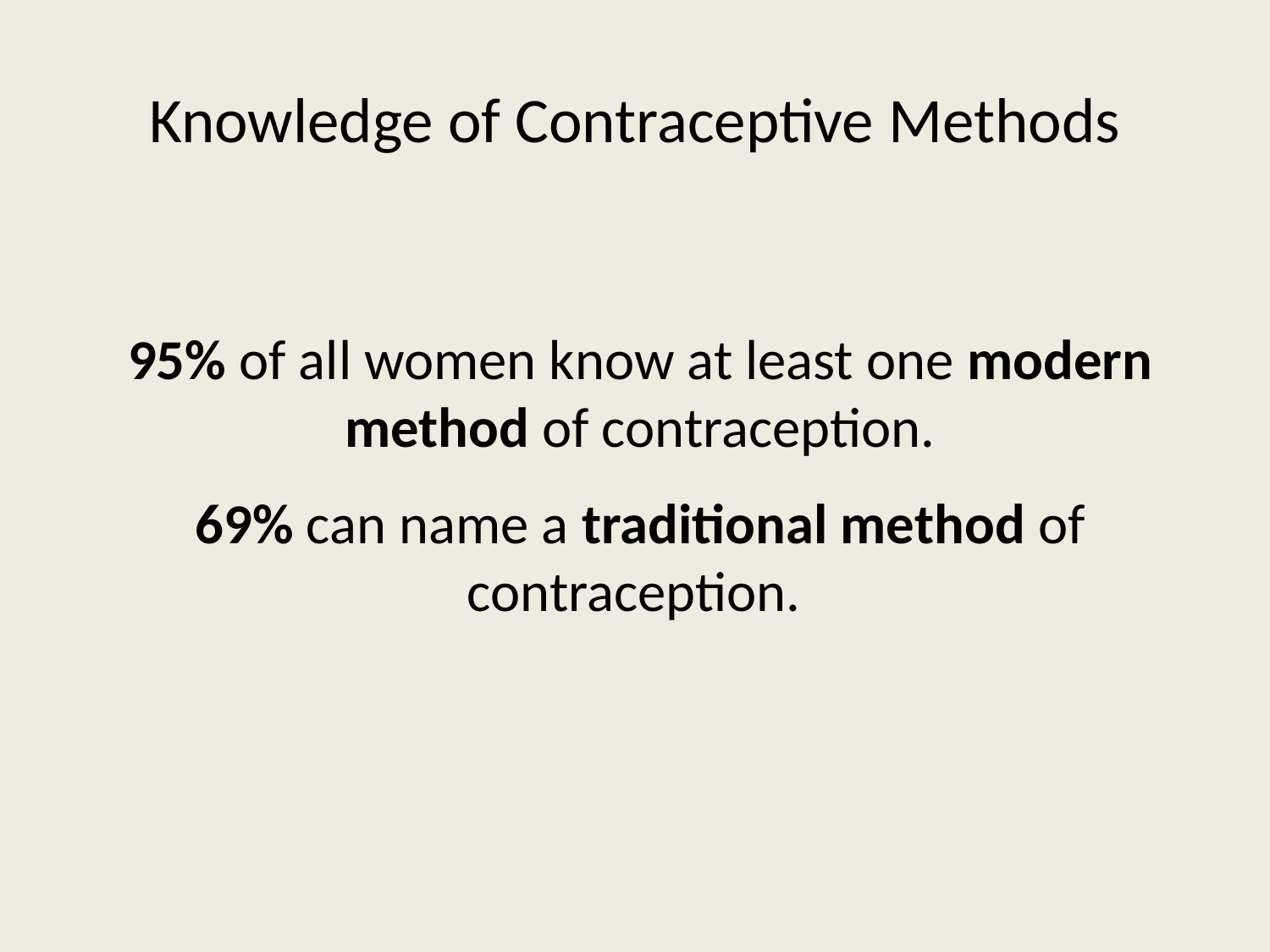

# Knowledge of Contraceptive Methods
95% of all women know at least one modern method of contraception.
69% can name a traditional method of contraception.